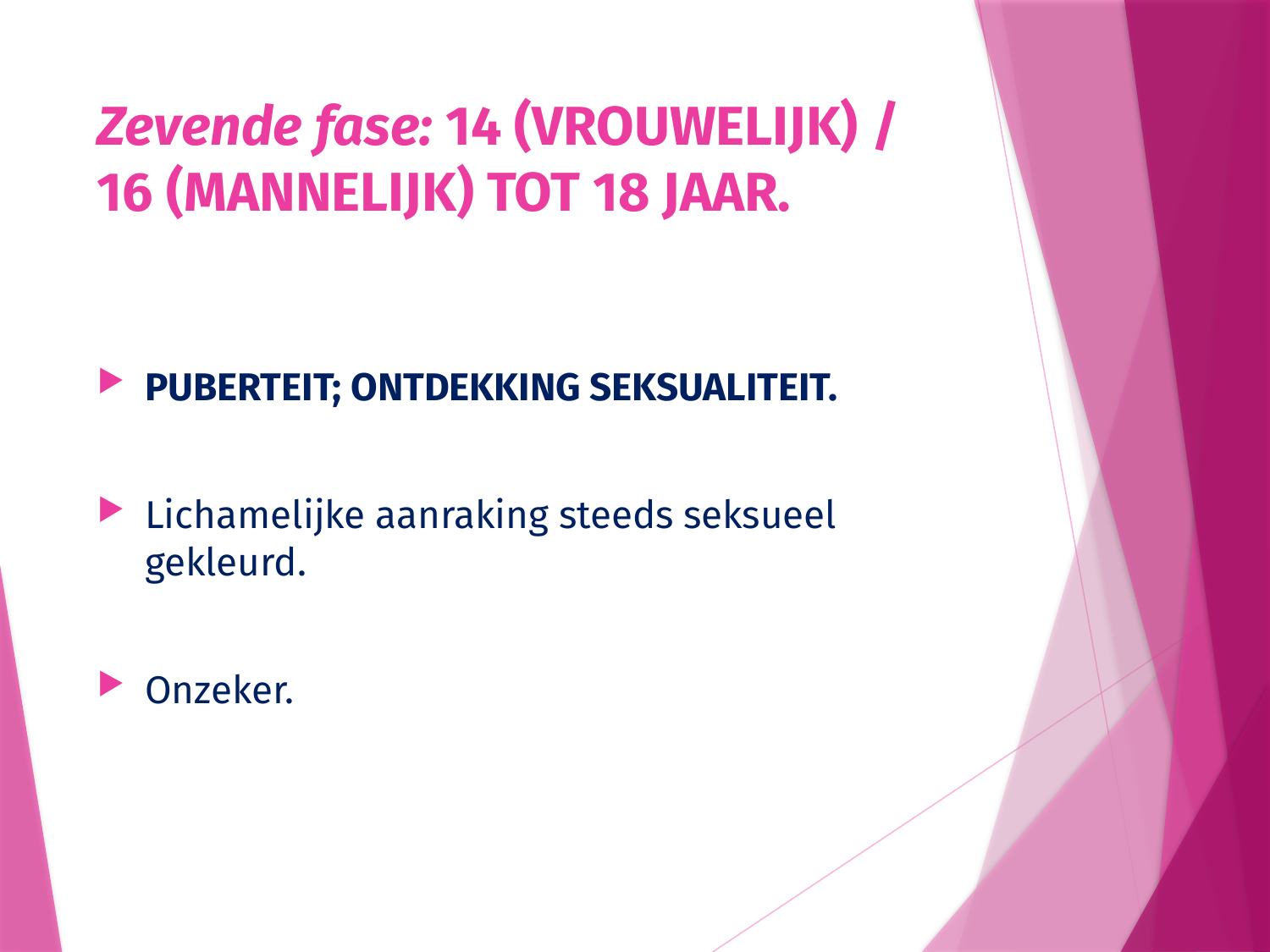

# Zevende fase: 14 (VROUWELIJK) / 16 (MANNELIJK) TOT 18 JAAR.

PUBERTEIT; ONTDEKKING SEKSUALITEIT.

Lichamelijke aanraking steeds seksueel gekleurd.

Onzeker.